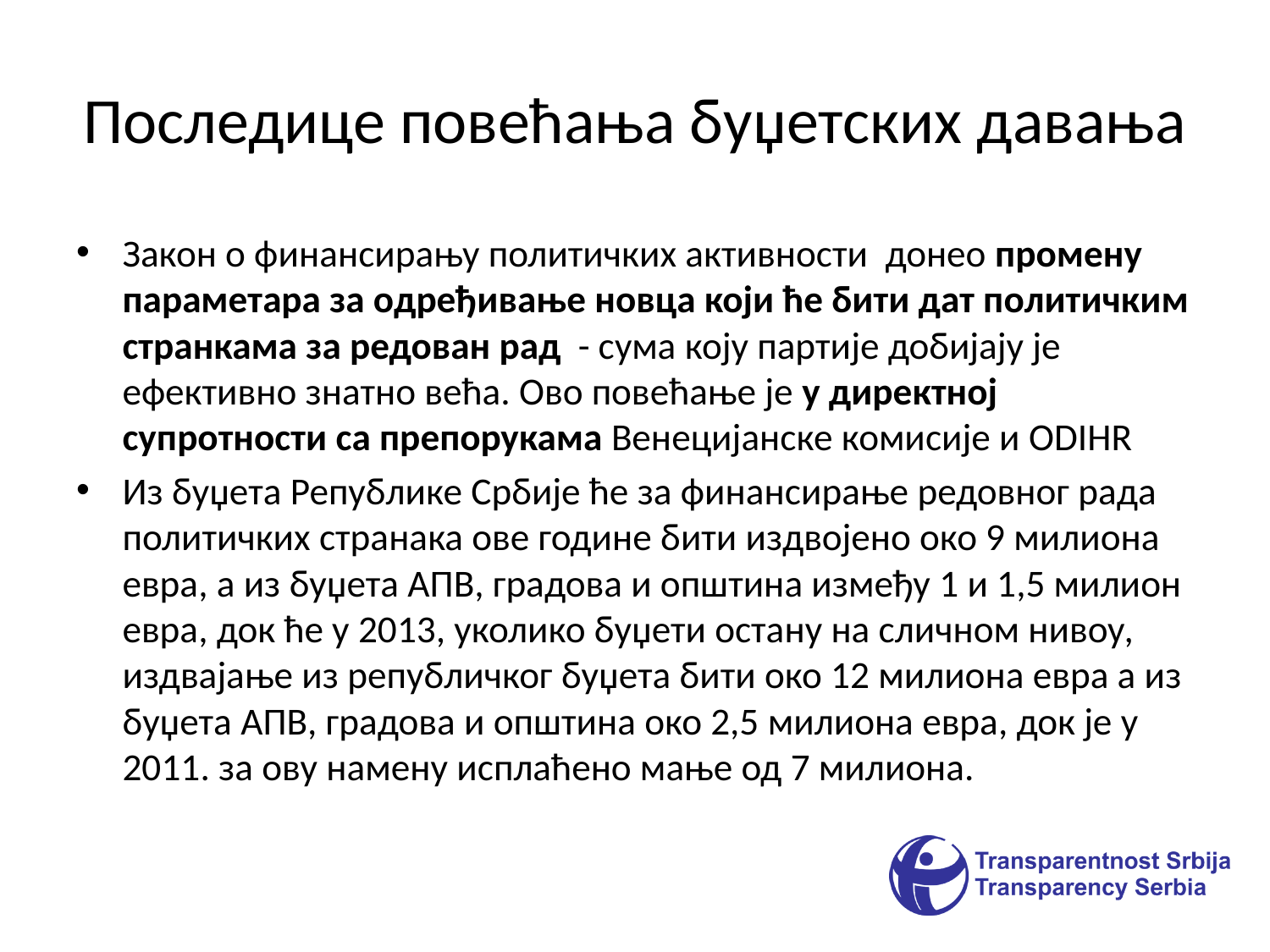

# Последице повећања буџетских давања
Закон о финансирању политичких активности  донео промену параметара за одређивање новца који ће бити дат политичким странкама за редован рад  - сума коју партије добијају је ефективно знатно већа. Ово повећање је у директној супротности са препорукама Венецијанске комисије и ODIHR
Из буџета Републике Србије ће за финансирање редовног рада политичких странака ове године бити издвојено око 9 милиона евра, а из буџета АПВ, градова и општина између 1 и 1,5 милион евра, док ће у 2013, уколико буџети остану на сличном нивоу, издвајање из републичког буџета бити око 12 милиона евра а из буџета АПВ, градова и општина око 2,5 милиона евра, док је у 2011. за ову намену исплаћено мање од 7 милиона.